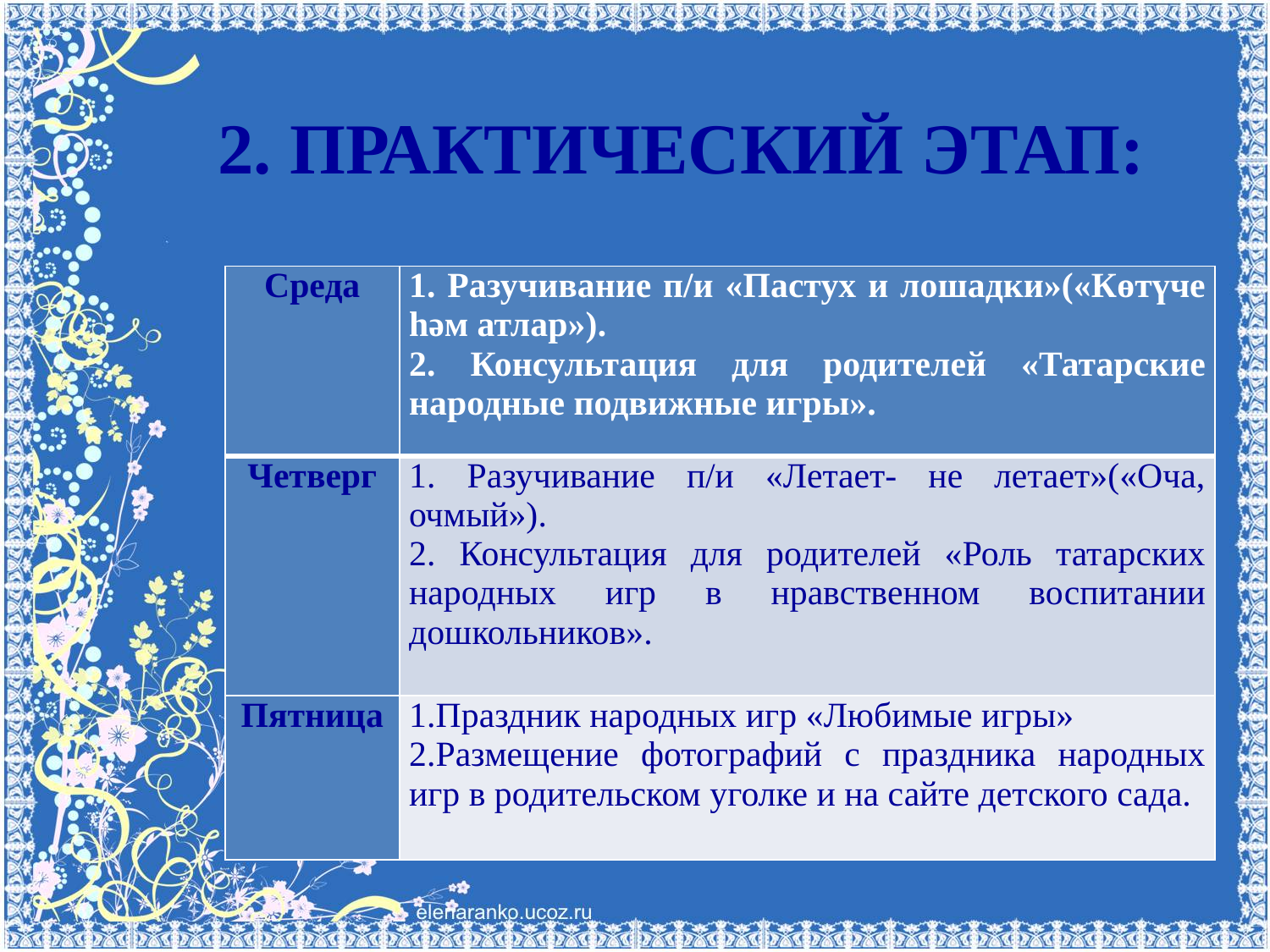

# 2. ПРАКТИЧЕСКИЙ ЭТАП:
| Среда | 1. Разучивание п/и «Пастух и лошадки»(«Көтүче hәм атлар»). 2. Консультация для родителей «Татарские народные подвижные игры». |
| --- | --- |
| Четверг | 1. Разучивание п/и «Летает- не летает»(«Оча, очмый»). 2. Консультация для родителей «Роль татарских народных игр в нравственном воспитании дошкольников». |
| Пятница | 1.Праздник народных игр «Любимые игры» 2.Размещение фотографий с праздника народных игр в родительском уголке и на сайте детского сада. |